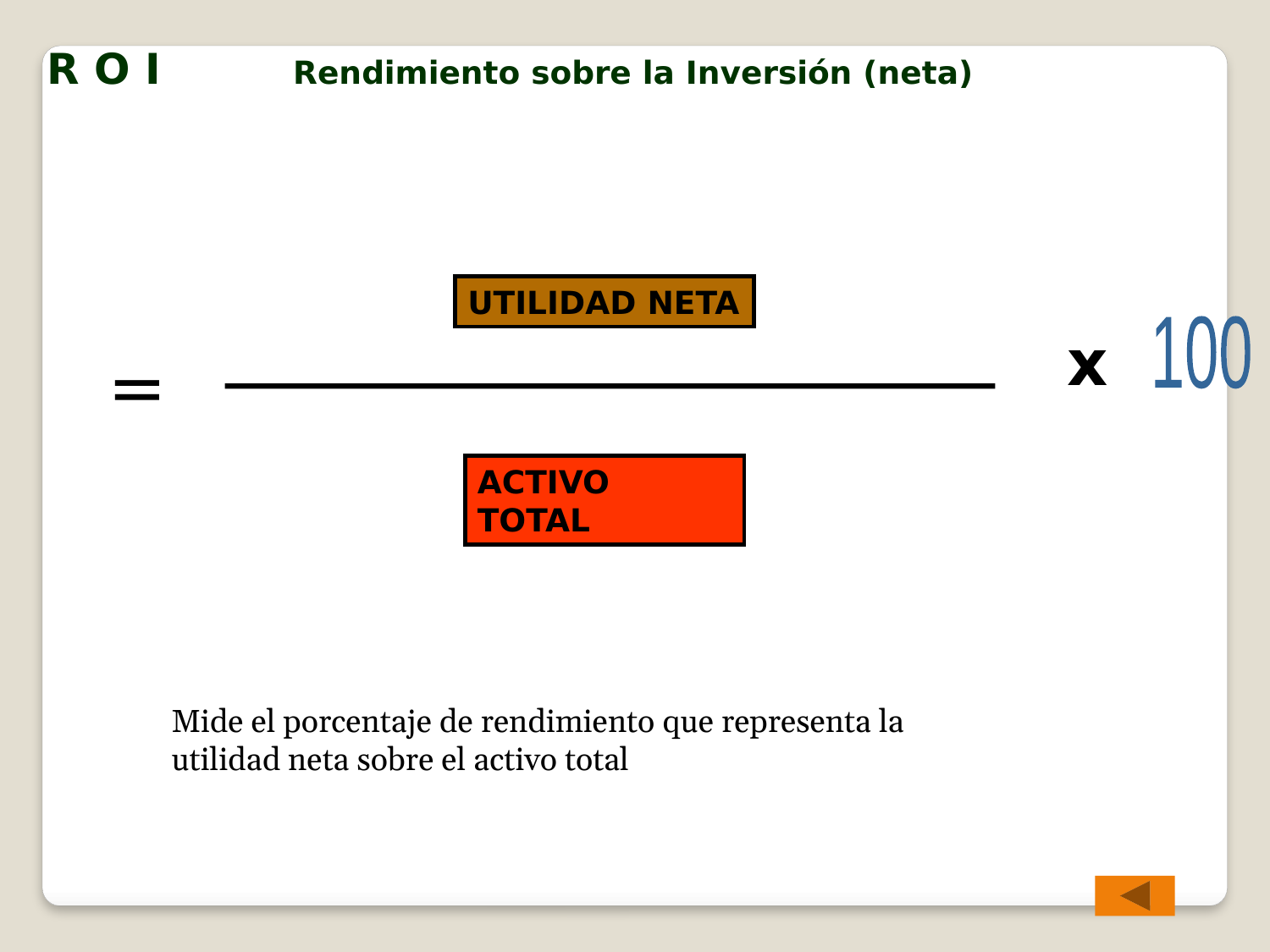

R O I            Rendimiento sobre la Inversión (neta)
UTILIDAD NETA
x
100
=

ACTIVO TOTAL
Mide el porcentaje de rendimiento que representa la utilidad neta sobre el activo total